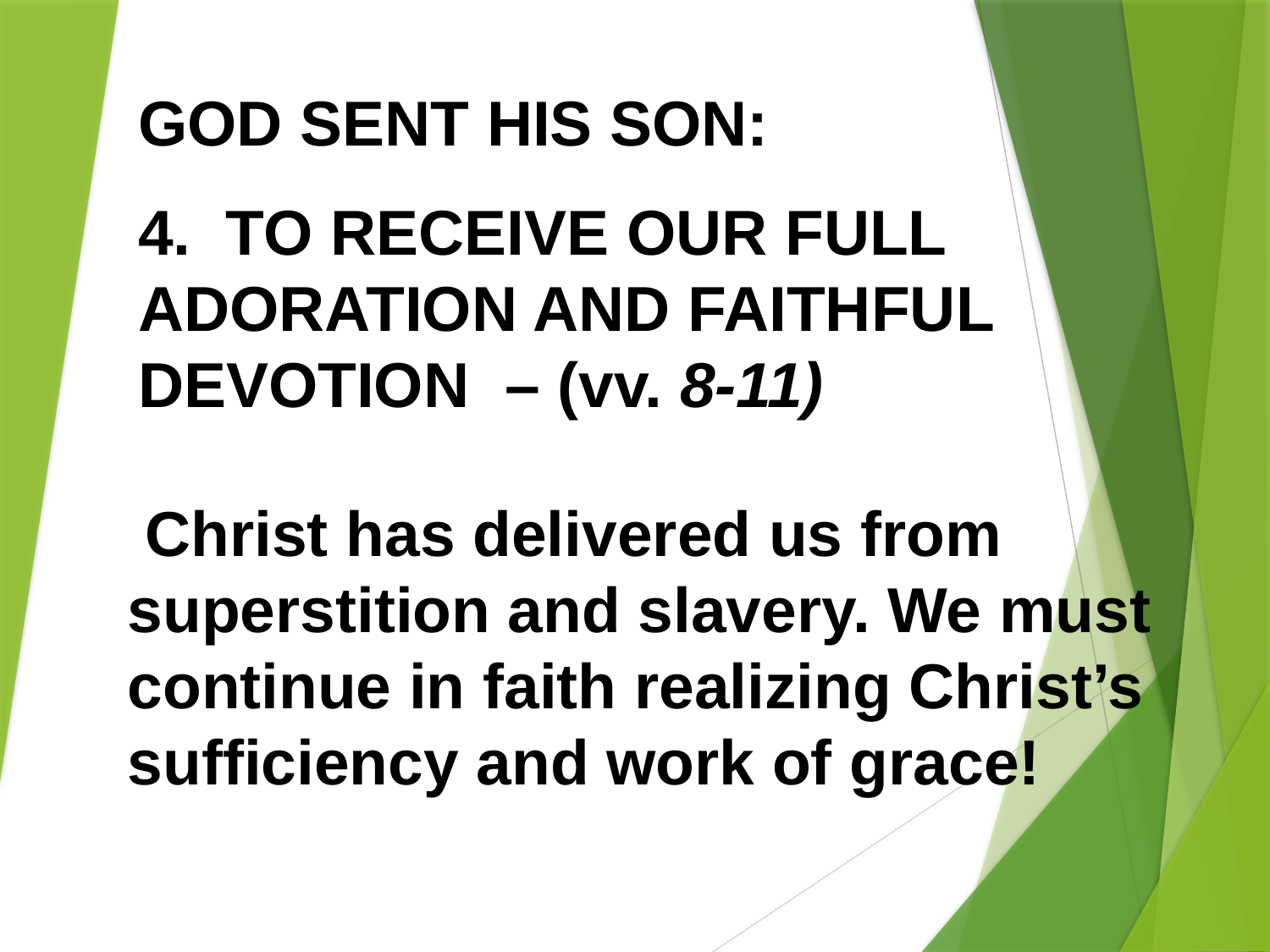

GOD SENT HIS SON:

4.  TO RECEIVE OUR FULL ADORATION AND FAITHFUL DEVOTION  – (vv. 8-11)
 Christ has delivered us from superstition and slavery. We must continue in faith realizing Christ’s sufficiency and work of grace!